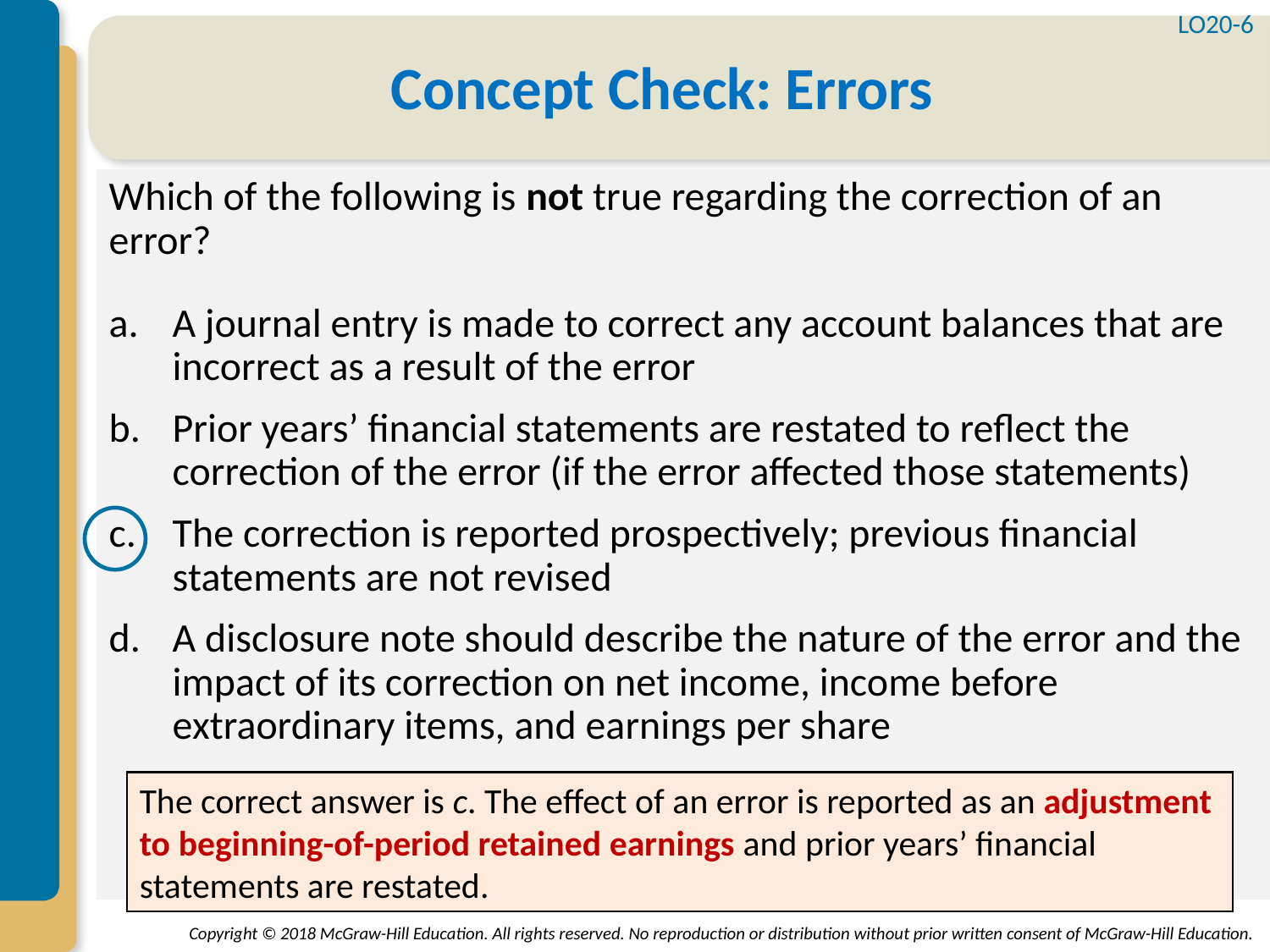

LO20-6
# Concept Check: Errors
Which of the following is not true regarding the correction of an error?
A journal entry is made to correct any account balances that are incorrect as a result of the error
Prior years’ financial statements are restated to reflect the correction of the error (if the error affected those statements)
The correction is reported prospectively; previous financial statements are not revised
A disclosure note should describe the nature of the error and the impact of its correction on net income, income before extraordinary items, and earnings per share

The correct answer is c. The effect of an error is reported as an adjustment to beginning-of-period retained earnings and prior years’ financial statements are restated.